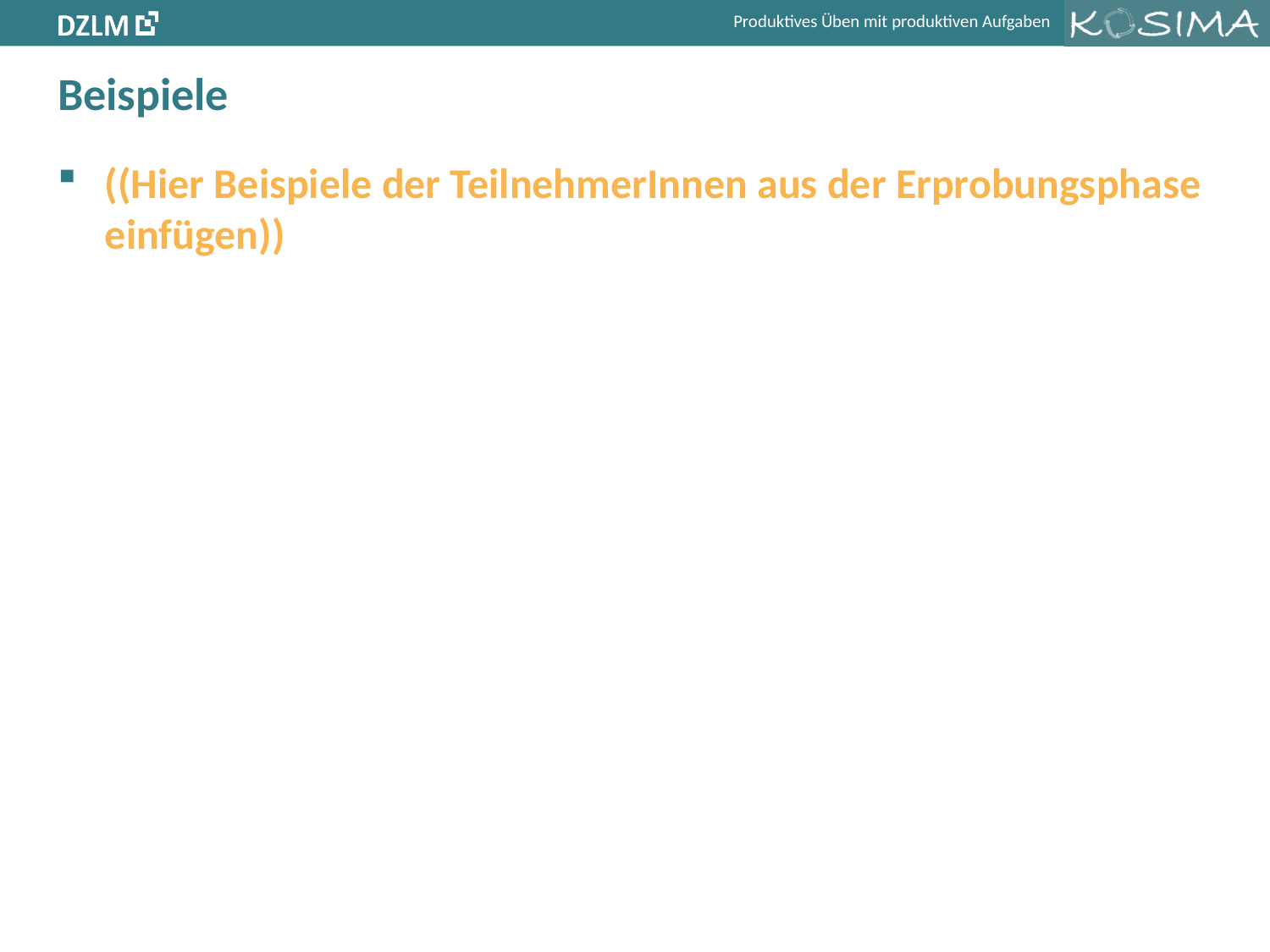

# Beispiele
((Hier Beispiele der TeilnehmerInnen aus der Erprobungsphase einfügen))